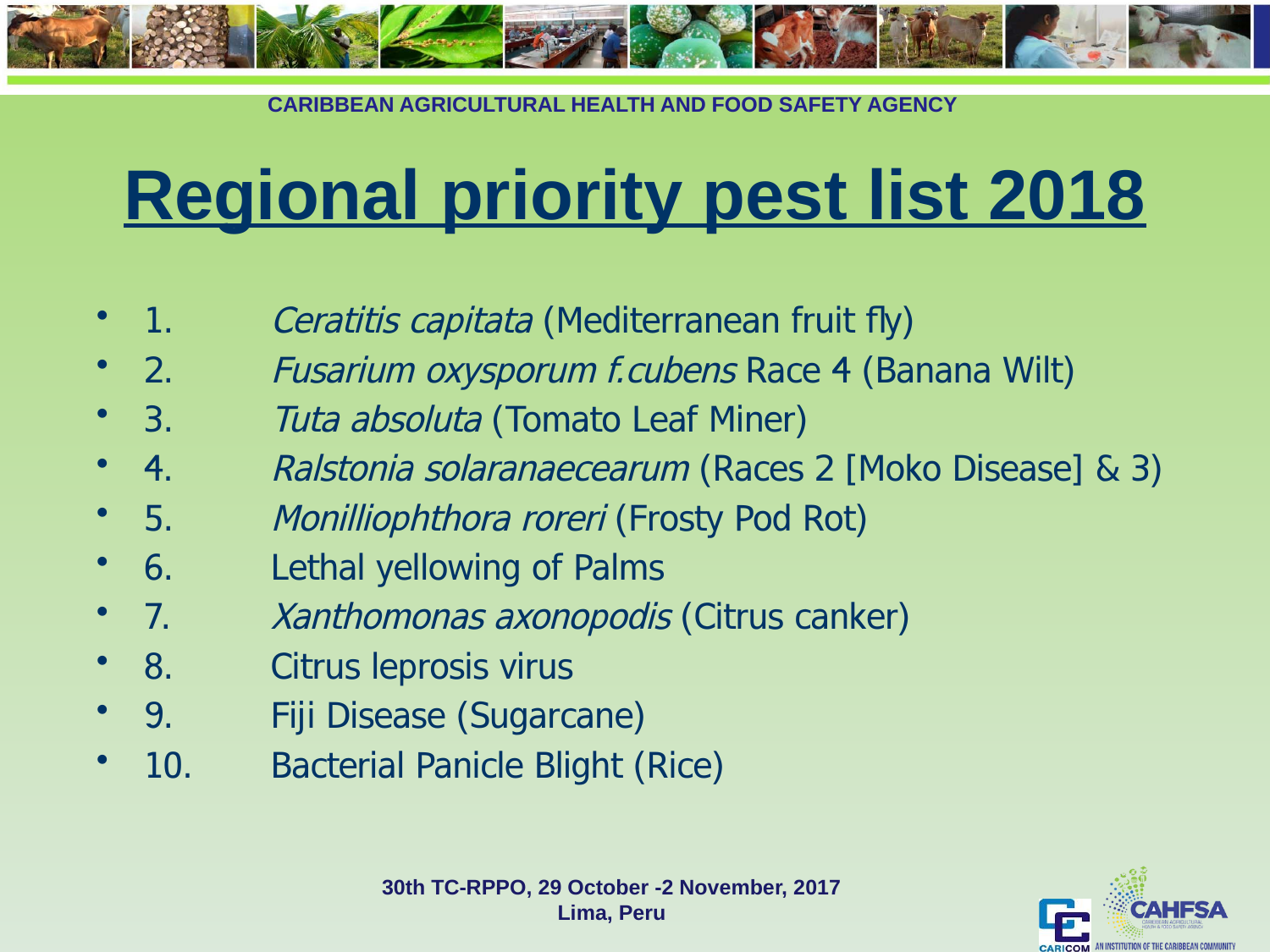

# Regional priority pest list 2018
1.	Ceratitis capitata (Mediterranean fruit fly)
2.	Fusarium oxysporum f.cubens Race 4 (Banana Wilt)
3.	Tuta absoluta (Tomato Leaf Miner)
4.	Ralstonia solaranaecearum (Races 2 [Moko Disease] & 3)
5.	Monilliophthora roreri (Frosty Pod Rot)
6.	Lethal yellowing of Palms
7.	Xanthomonas axonopodis (Citrus canker)
8.	Citrus leprosis virus
9.	Fiji Disease (Sugarcane)
10.	Bacterial Panicle Blight (Rice)